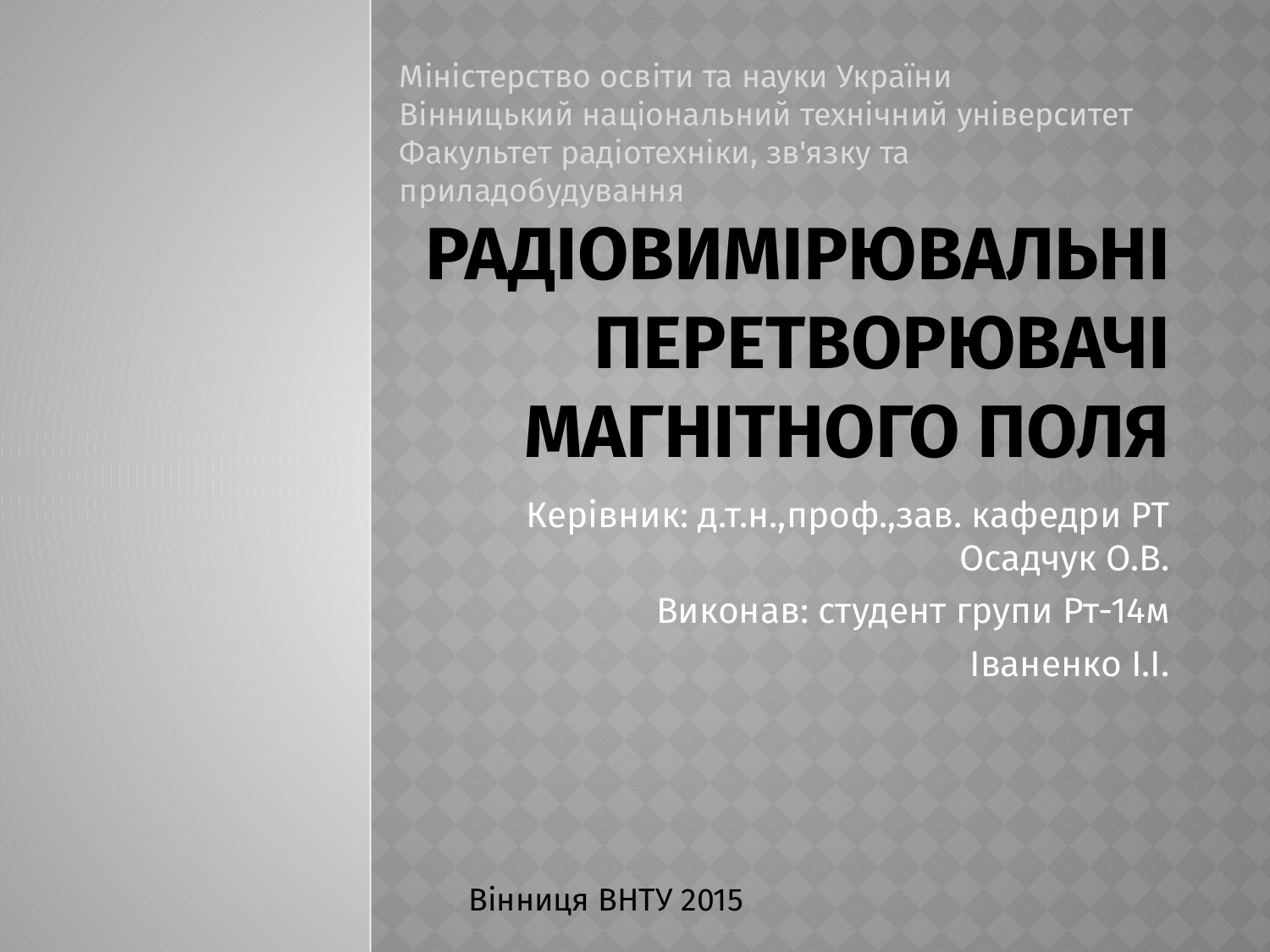

Міністерство освіти та науки України
Вінницький національний технічний університет
Факультет радіотехніки, зв'язку та приладобудування
# Радіовимірювальні перетворювачі магнітного поля
Керівник: д.т.н.,проф.,зав. кафедри РТ Осадчук О.В.
Виконав: студент групи Рт-14м
Іваненко І.І.
Вінниця ВНТУ 2015